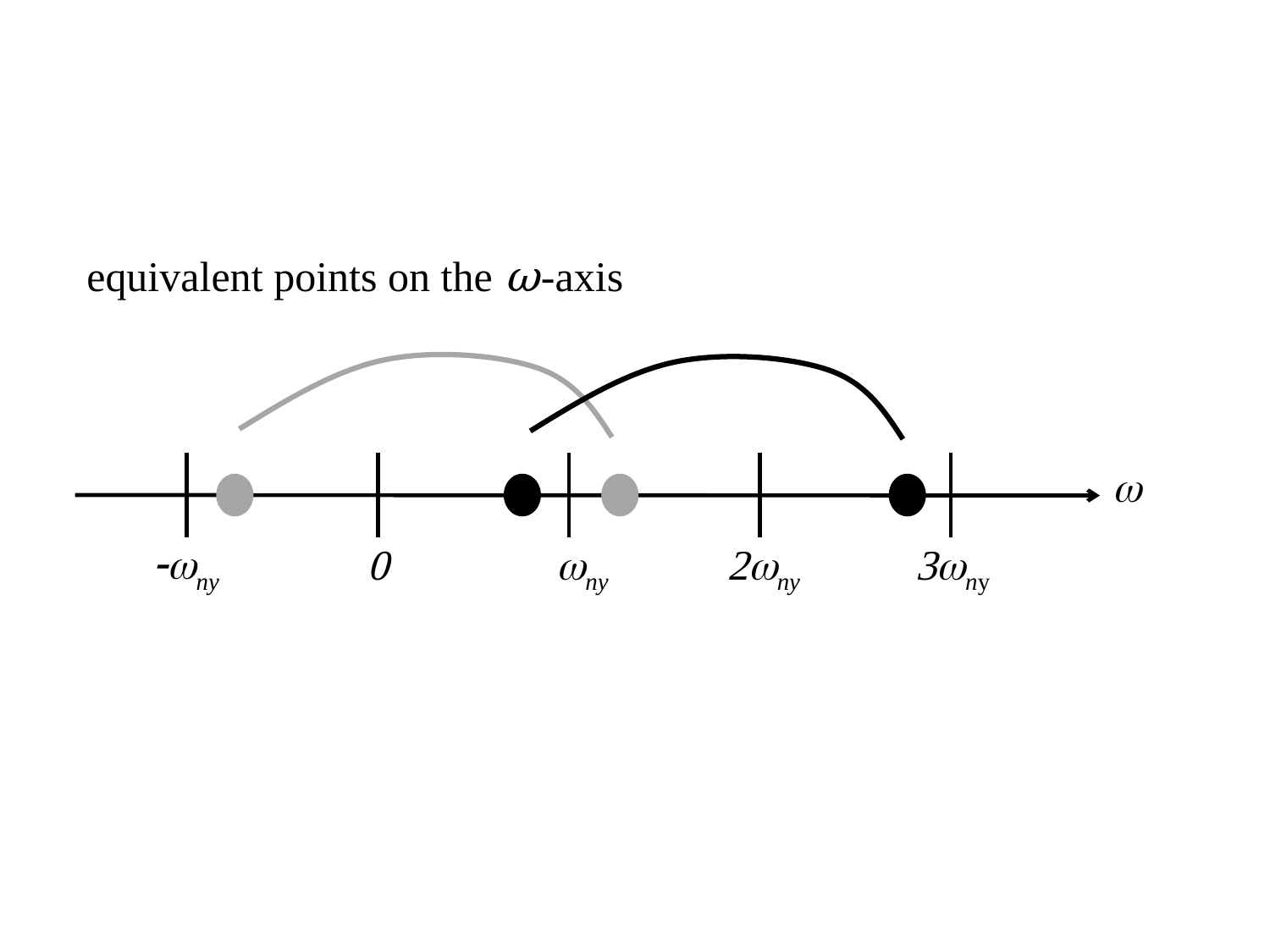

equivalent points on the ω-axis

ω
−ωny
0
ωny
2ωny
3ωny